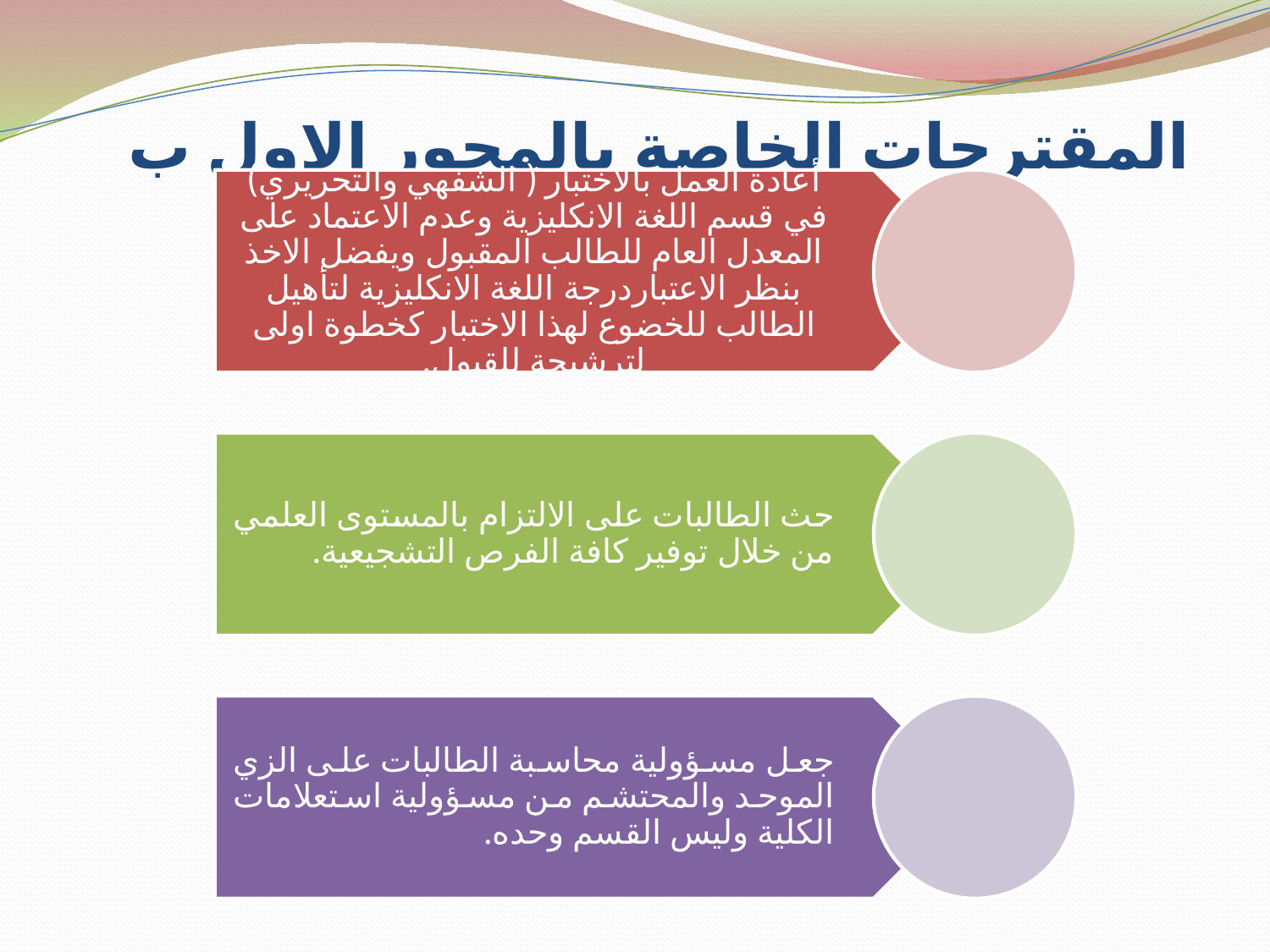

# المقترحات الخاصة بالمحور الاول ب
أعادة العمل بالاختبار ( الشفهي والتحريري) في قسم اللغة الانكليزية وعدم الاعتماد على المعدل العام للطالب المقبول ويفضل الاخذ بنظر الاعتباردرجة اللغة الانكليزية لتأهيل الطالب للخضوع لهذا الاختبار كخطوة اولى لترشيحة للقبول.
حث الطالبات على الالتزام بالمستوى العلمي من خلال توفير كافة الفرص التشجيعية.
جعل مسؤولية محاسبة الطالبات على الزي الموحد والمحتشم من مسؤولية استعلامات الكلية وليس القسم وحده.